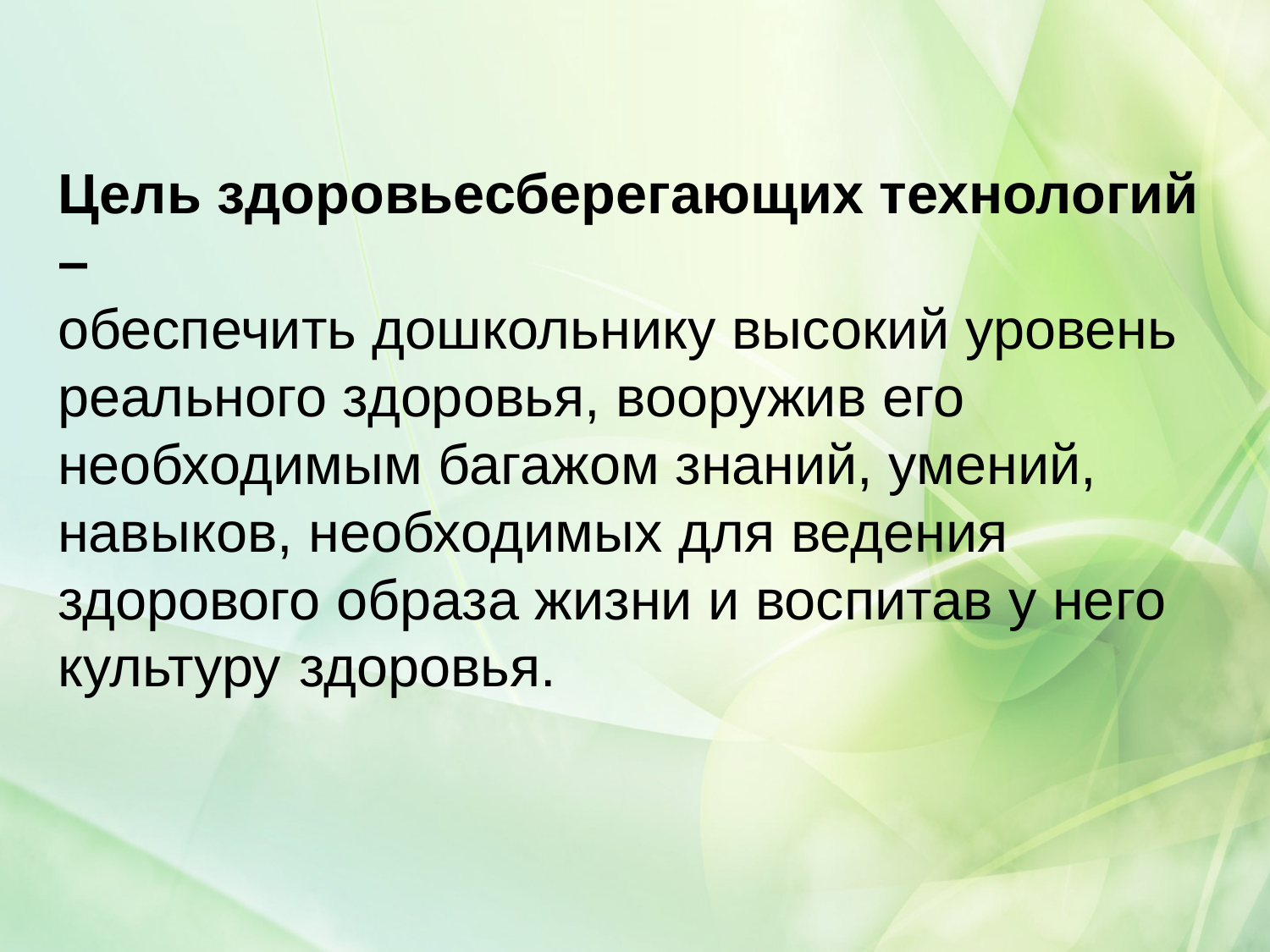

# Цель здоровьесберегающих технологий – обеспечить дошкольнику высокий уровень реального здоровья, вооружив его необходимым багажом знаний, умений, навыков, необходимых для ведения здорового образа жизни и воспитав у него культуру здоровья.